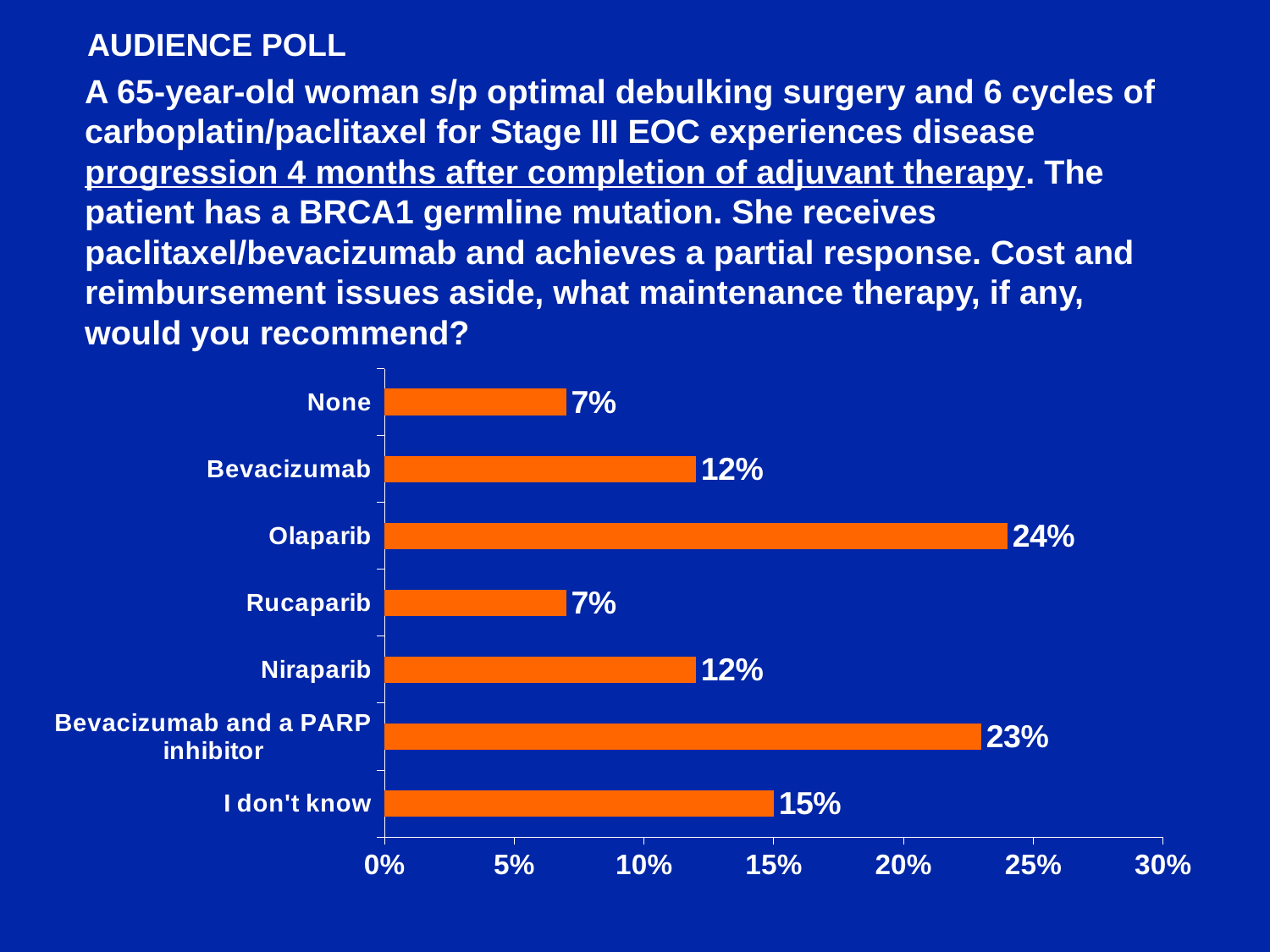

AUDIENCE POLL
A 65-year-old woman s/p optimal debulking surgery and 6 cycles of carboplatin/paclitaxel for Stage III EOC experiences disease progression 4 months after completion of adjuvant therapy. The patient has a BRCA1 germline mutation. She receives paclitaxel/bevacizumab and achieves a partial response. Cost and reimbursement issues aside, what maintenance therapy, if any, would you recommend?

### Chart

| Category | Series 1 |
|---|---|
| I don't know | 0.15 |
| Bevacizumab and a PARP inhibitor | 0.23 |
| Niraparib | 0.12 |
| Rucaparib | 0.07 |
| Olaparib | 0.24 |
| Bevacizumab | 0.12 |
| None | 0.07 |